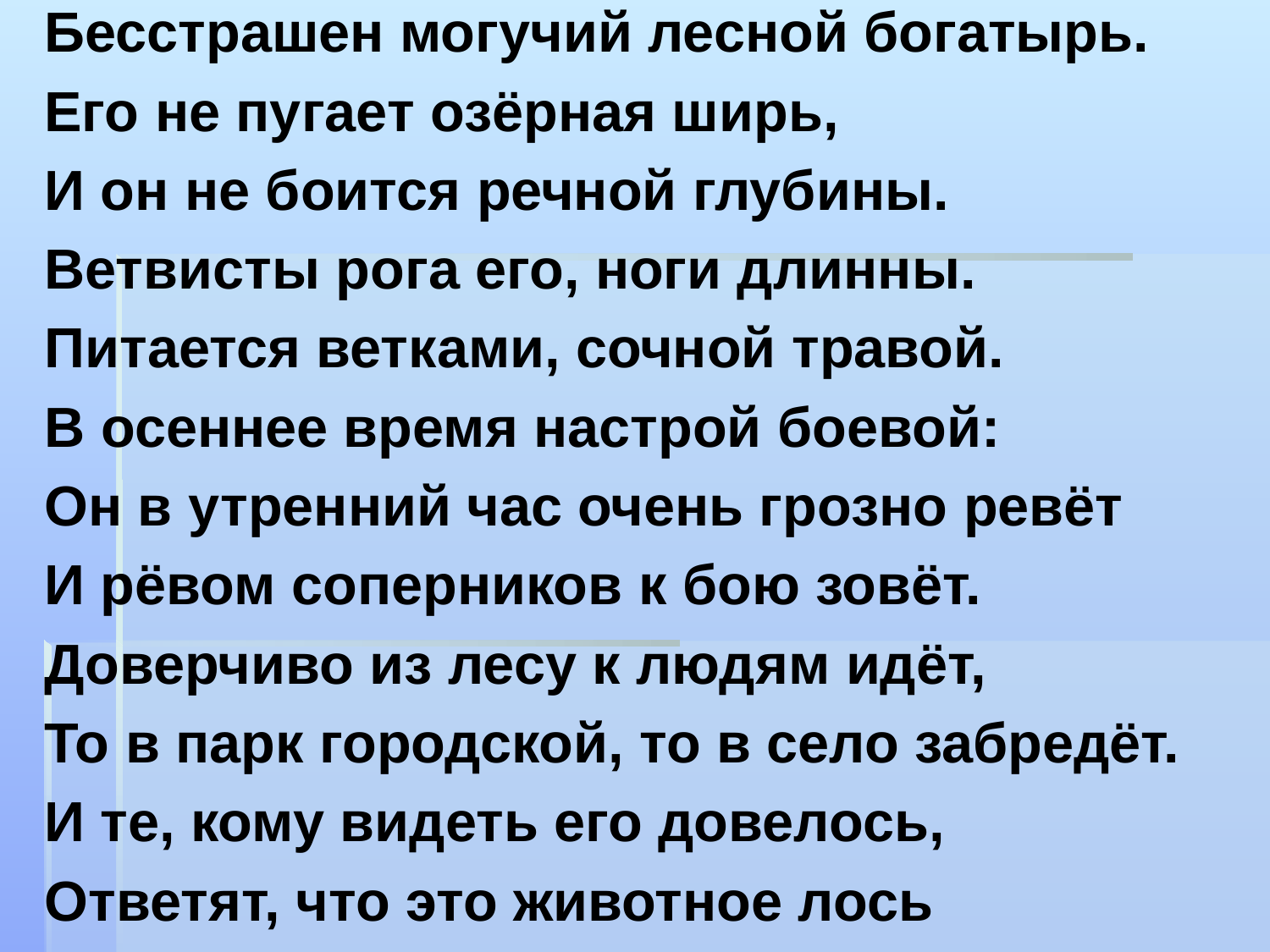

Бесстрашен могучий лесной богатырь.
Его не пугает озёрная ширь,
И он не боится речной глубины.
Ветвисты рога его, ноги длинны.
Питается ветками, сочной травой.
В осеннее время настрой боевой:
Он в утренний час очень грозно ревёт
И рёвом соперников к бою зовёт.
Доверчиво из лесу к людям идёт,
То в парк городской, то в село забредёт.
И те, кому видеть его довелось,
Ответят, что это животное лось
#